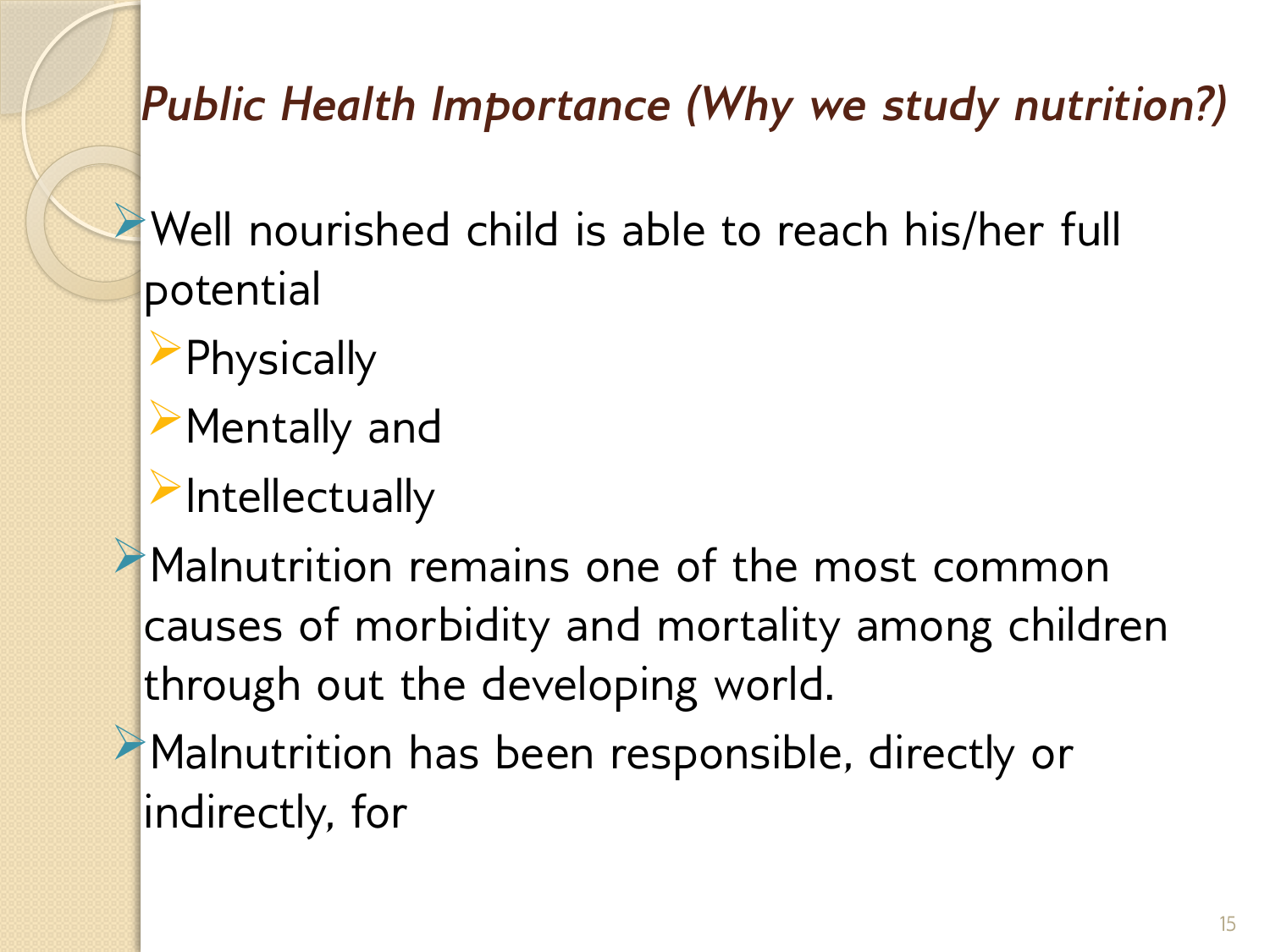

# Public Health Importance (Why we study nutrition?)
Well nourished child is able to reach his/her full potential
Physically
Mentally and
Intellectually
Malnutrition remains one of the most common causes of morbidity and mortality among children through out the developing world.
Malnutrition has been responsible, directly or indirectly, for
15